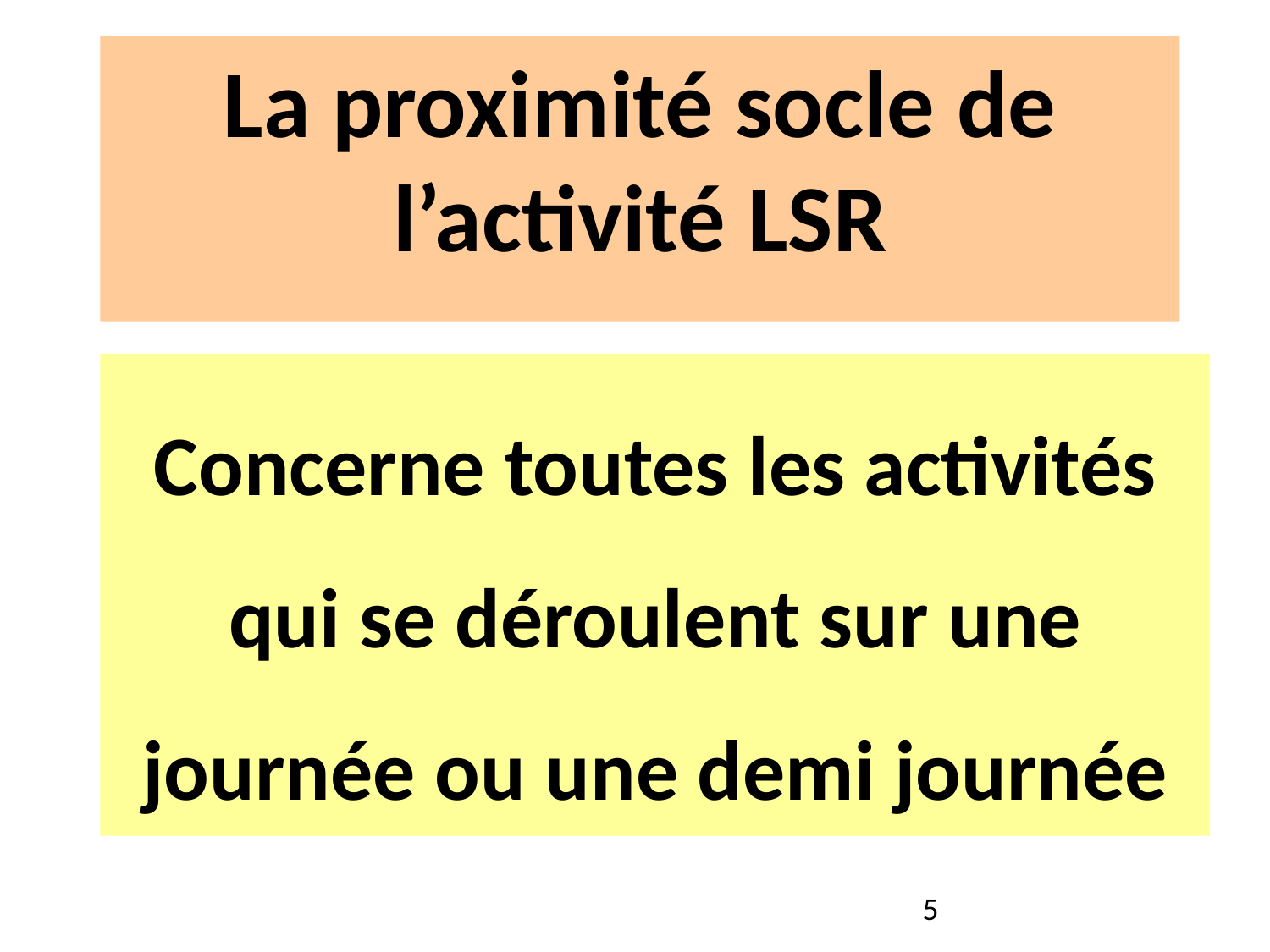

La proximité socle de l’activité LSR
Concerne toutes les activités qui se déroulent sur une journée ou une demi journée
5